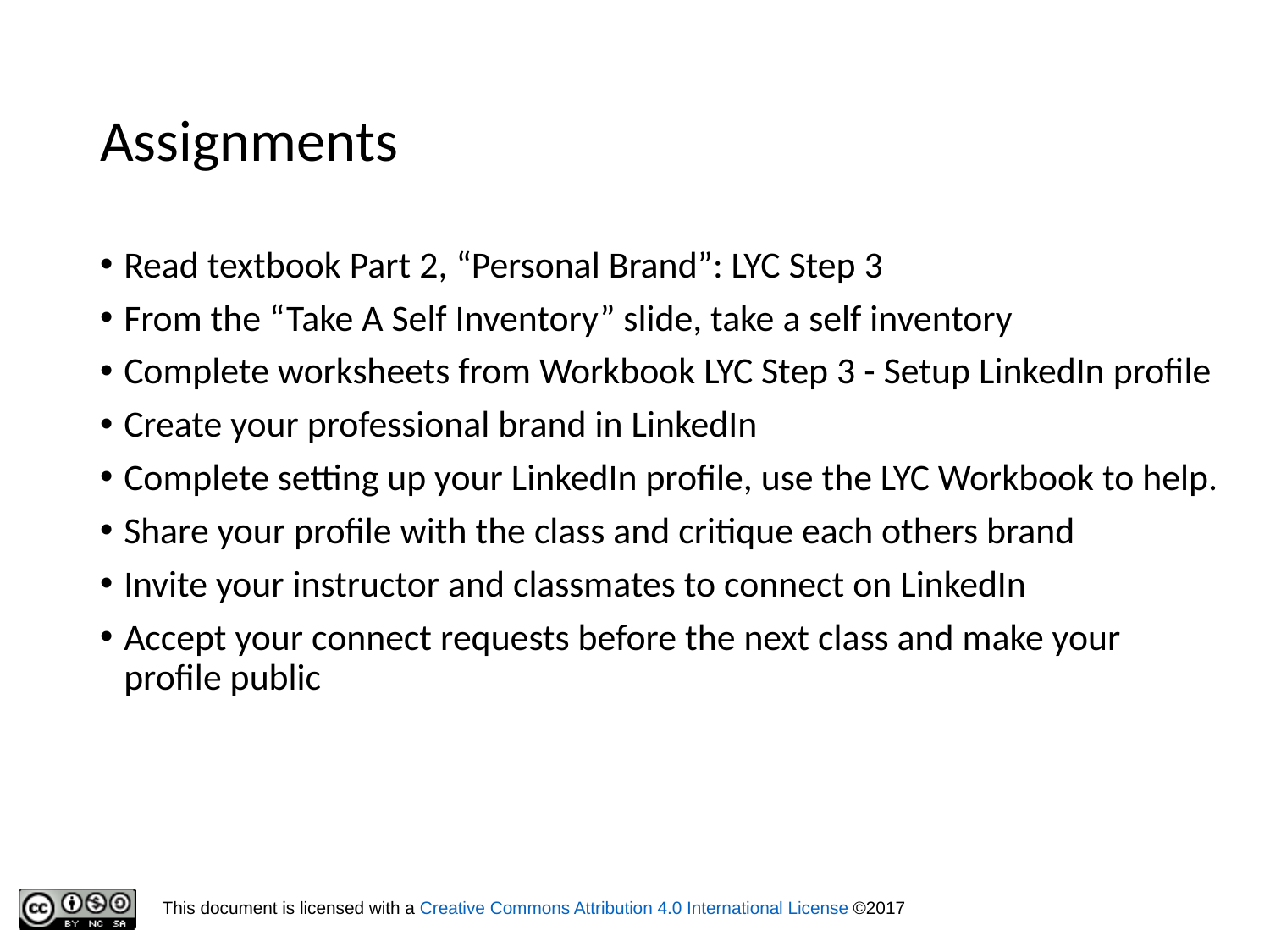

# Assignments
Read textbook Part 2, “Personal Brand”: LYC Step 3
From the “Take A Self Inventory” slide, take a self inventory
Complete worksheets from Workbook LYC Step 3 - Setup LinkedIn profile
Create your professional brand in LinkedIn
Complete setting up your LinkedIn profile, use the LYC Workbook to help.
Share your profile with the class and critique each others brand
Invite your instructor and classmates to connect on LinkedIn
Accept your connect requests before the next class and make your profile public